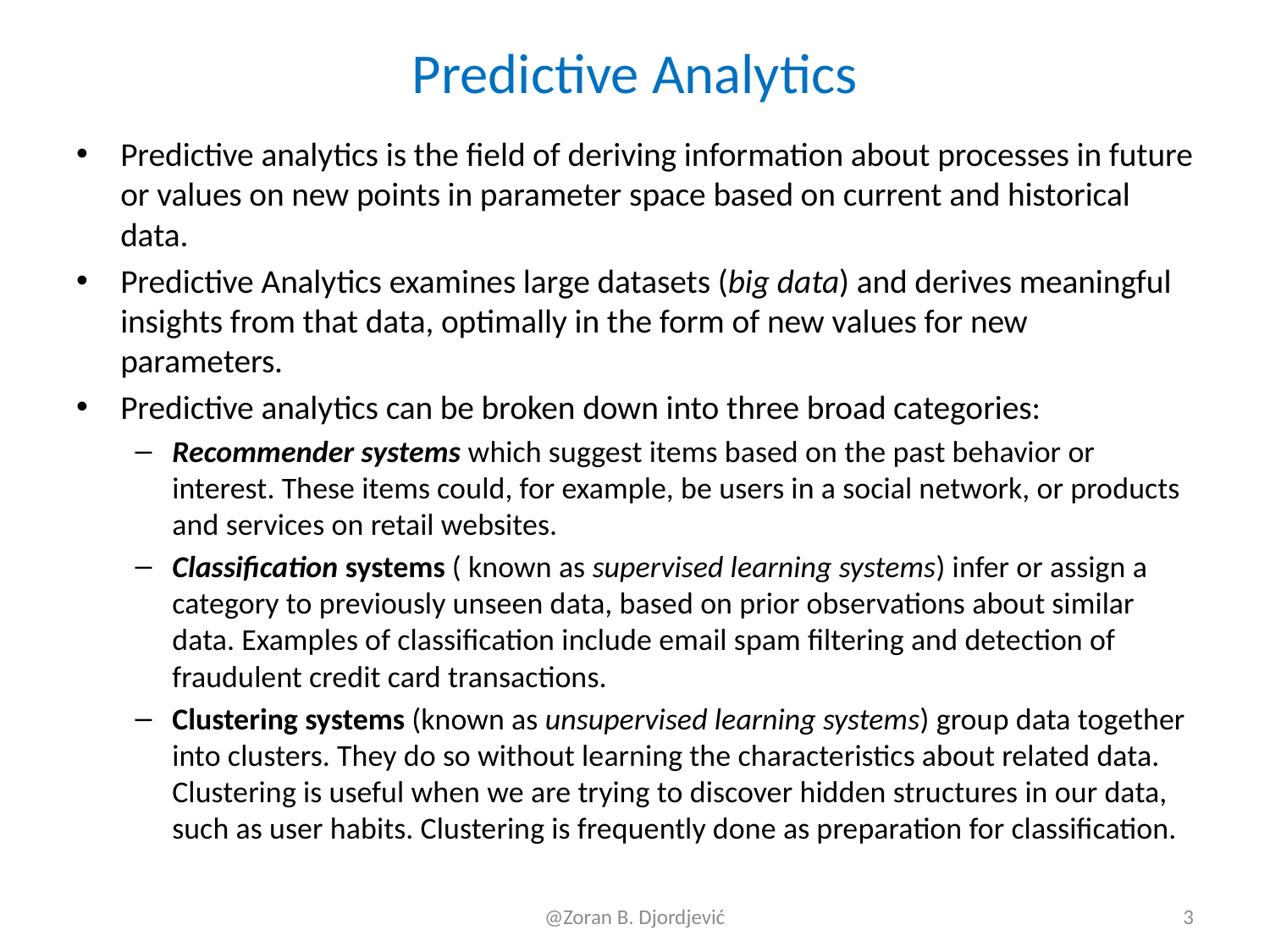

# Predictive Analytics
Predictive analytics is the field of deriving information about processes in future or values on new points in parameter space based on current and historical data.
Predictive Analytics examines large datasets (big data) and derives meaningful insights from that data, optimally in the form of new values for new parameters.
Predictive analytics can be broken down into three broad categories:
Recommender systems which suggest items based on the past behavior or interest. These items could, for example, be users in a social network, or products and services on retail websites.
Classification systems ( known as supervised learning systems) infer or assign a category to previously unseen data, based on prior observations about similar data. Examples of classification include email spam filtering and detection of fraudulent credit card transactions.
Clustering systems (known as unsupervised learning systems) group data together into clusters. They do so without learning the characteristics about related data. Clustering is useful when we are trying to discover hidden structures in our data, such as user habits. Clustering is frequently done as preparation for classification.
@Zoran B. Djordjević
3